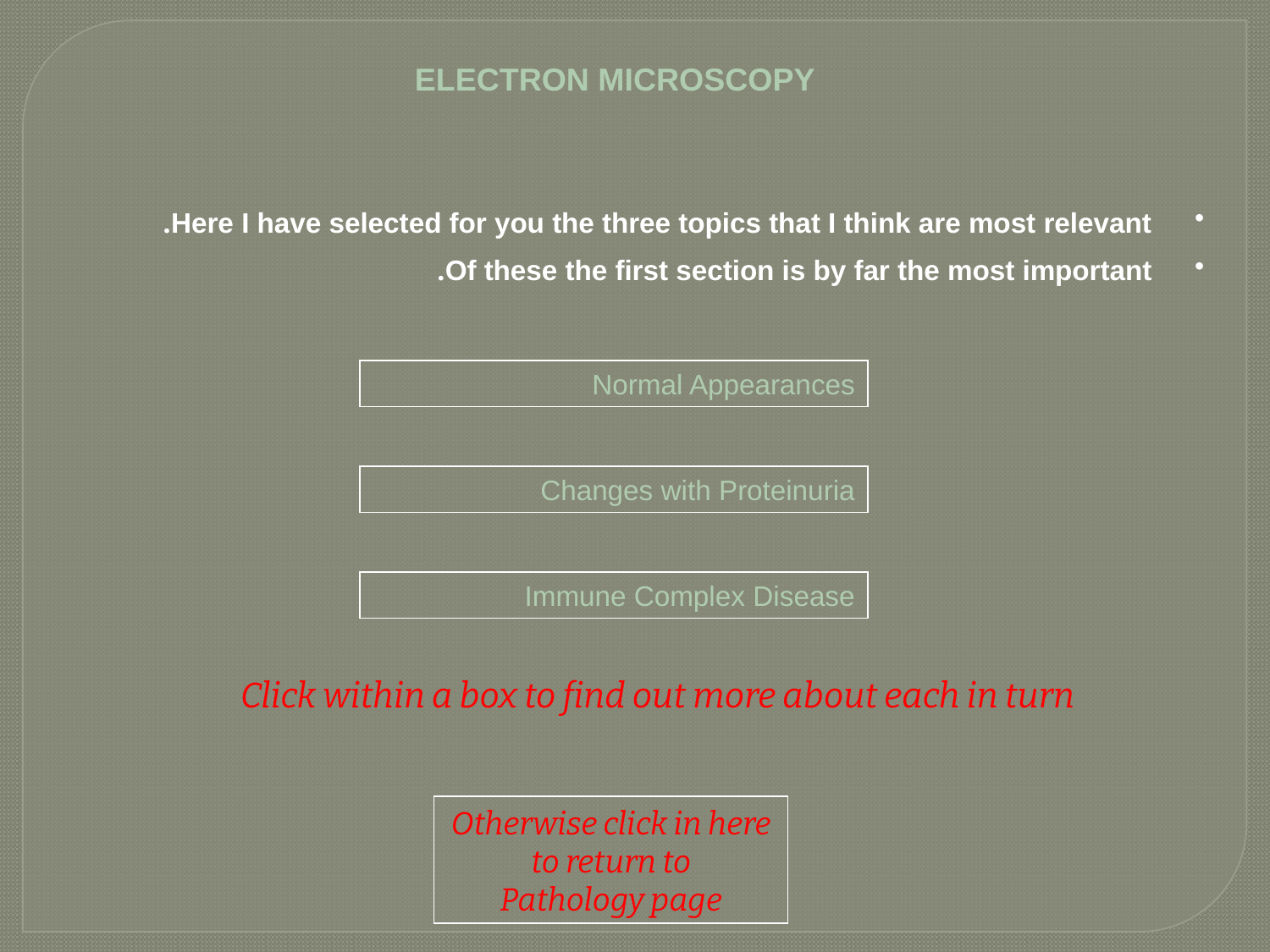

ELECTRON MICROSCOPY
Here I have selected for you the three topics that I think are most relevant.
Of these the first section is by far the most important.
Normal Appearances
Changes with Proteinuria
Immune Complex Disease
Click within a box to find out more about each in turn
Otherwise click in here to return to
Pathology page